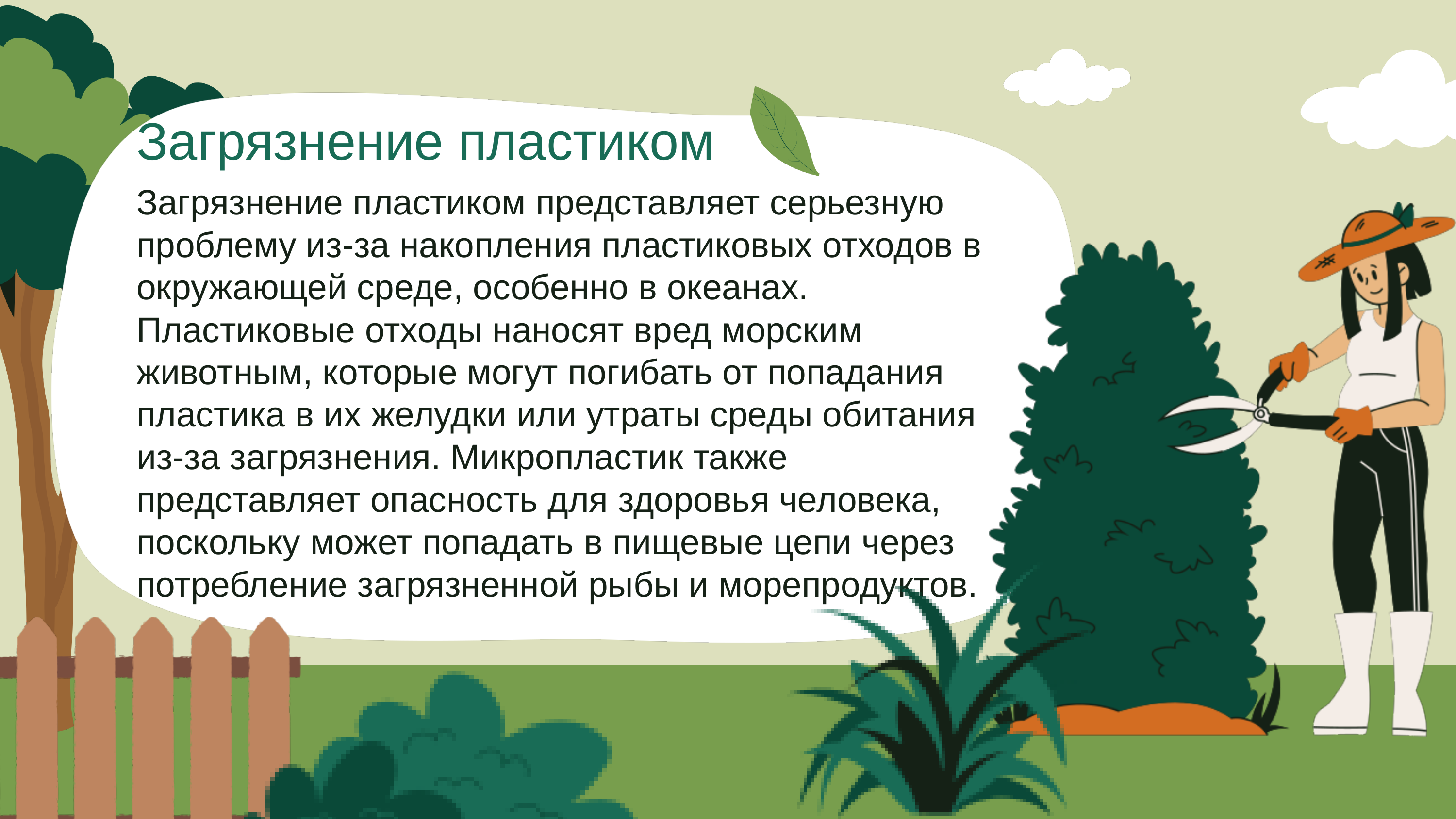

Загрязнение пластиком
Загрязнение пластиком представляет серьезную проблему из-за накопления пластиковых отходов в окружающей среде, особенно в океанах. Пластиковые отходы наносят вред морским животным, которые могут погибать от попадания пластика в их желудки или утраты среды обитания из-за загрязнения. Микропластик также представляет опасность для здоровья человека, поскольку может попадать в пищевые цепи через потребление загрязненной рыбы и морепродуктов.